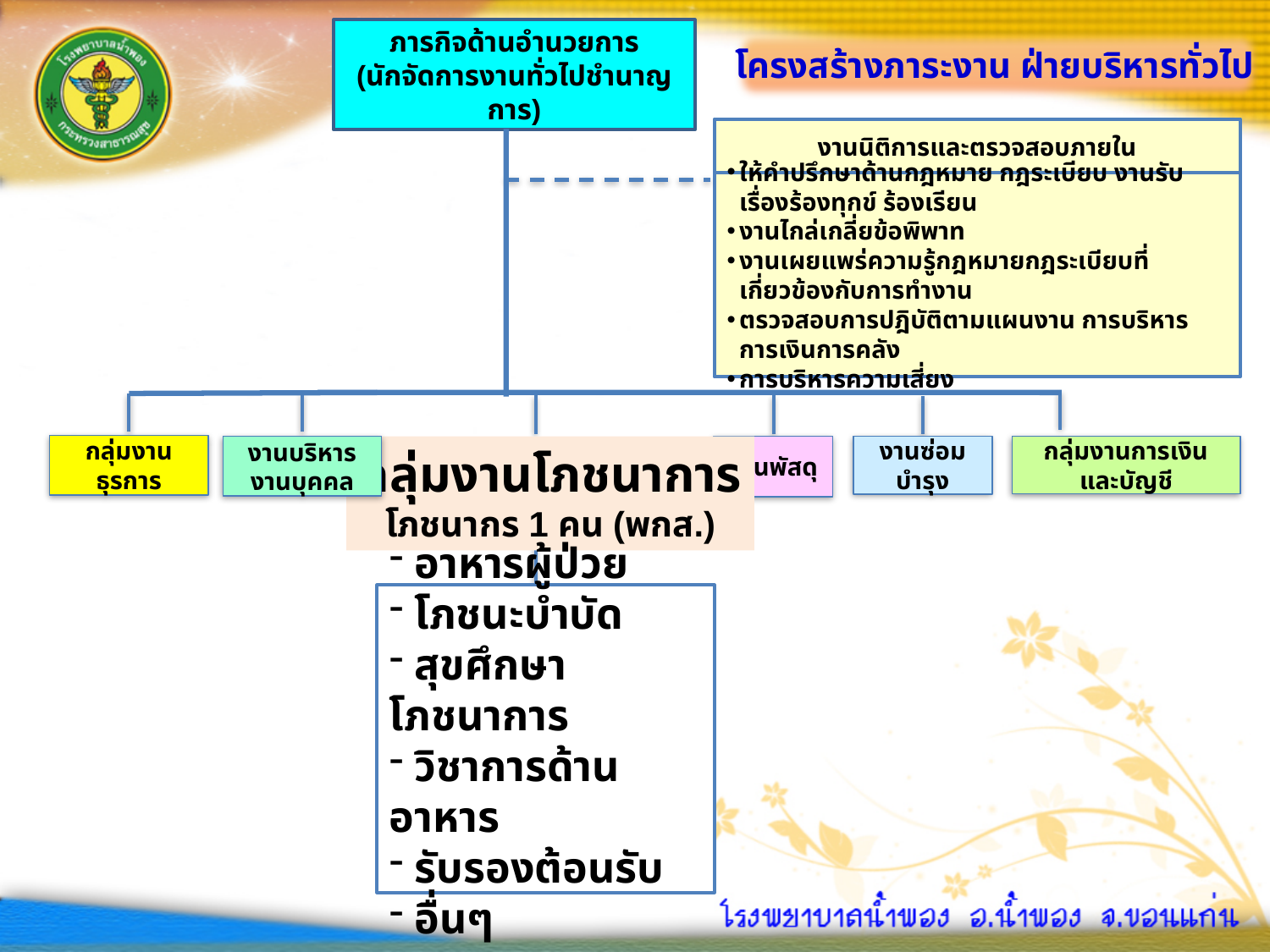

ภารกิจด้านอำนวยการ
(นักจัดการงานทั่วไปชำนาญการ)

โครงสร้างภาระงาน ฝ่ายบริหารทั่วไป
งานนิติการและตรวจสอบภายใน
ให้คำปรึกษาด้านกฎหมาย กฎระเบียบ งานรับเรื่องร้องทุกข์ ร้องเรียน
งานไกล่เกลี่ยข้อพิพาท
งานเผยแพร่ความรู้กฎหมายกฎระเบียบที่เกี่ยวข้องกับการทำงาน
ตรวจสอบการปฎิบัติตามแผนงาน การบริหารการเงินการคลัง
การบริหารความเสี่ยง
กลุ่มงานธุรการ
งานบริหาร
งานบุคคล
กลุ่มงานโภชนาการ
โภชนากร 1 คน (พกส.)
งานพัสดุ
งานซ่อมบำรุง
กลุ่มงานการเงินและบัญชี
 อาหารผู้ป่วย
 โภชนะบำบัด
 สุขศึกษาโภชนาการ
 วิชาการด้านอาหาร
 รับรองต้อนรับ
 อื่นๆ